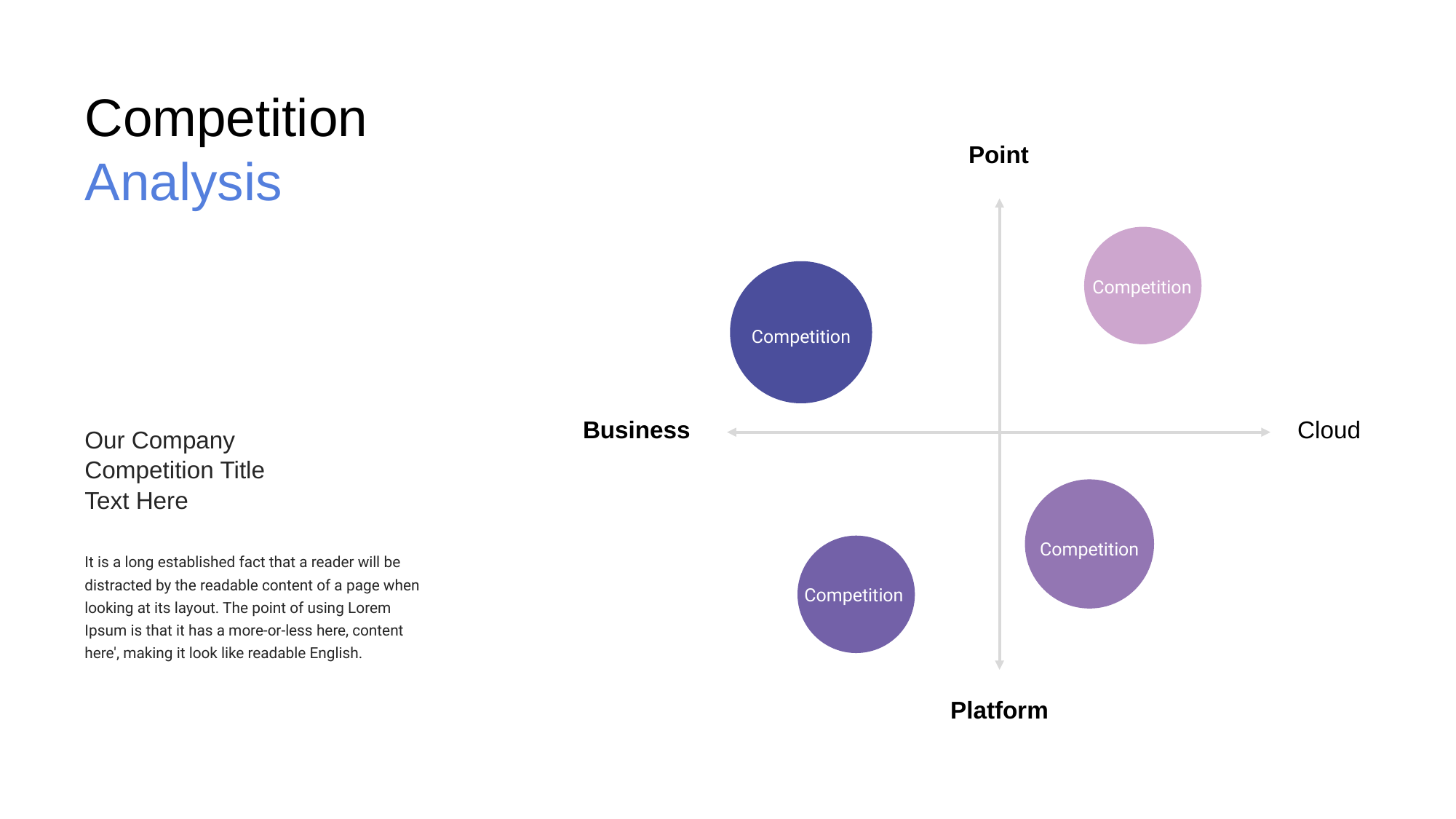

Competition Analysis
Point

Competition
Competition
Business
Cloud
Our Company Competition Title Text Here

Competition

It is a long established fact that a reader will be distracted by the readable content of a page when looking at its layout. The point of using Lorem Ipsum is that it has a more-or-less here, content here', making it look like readable English.
Competition
Platform